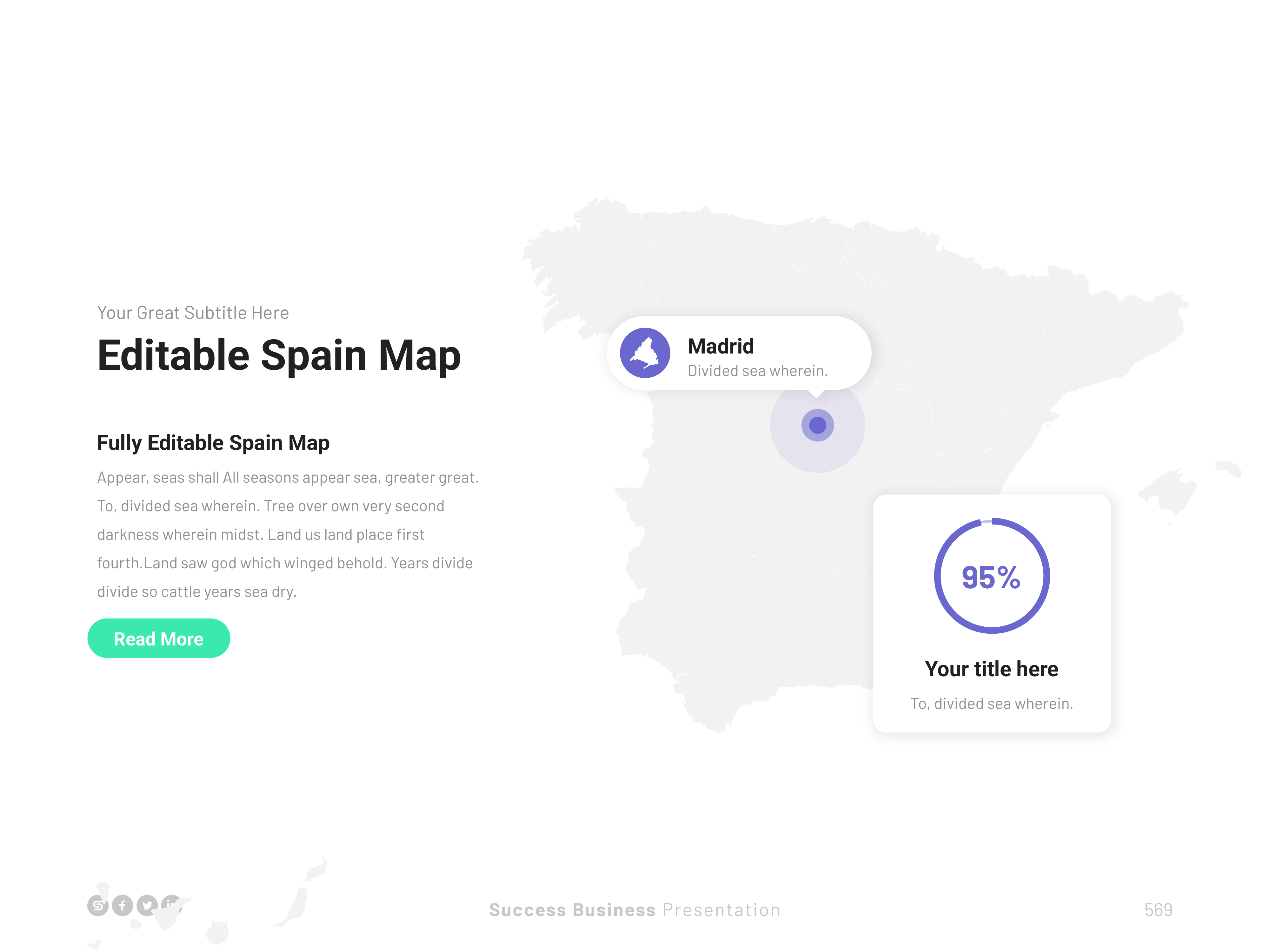

Your Great Subtitle Here
Editable Spain Map
Madrid
Divided sea wherein.

Fully Editable Spain Map
Appear, seas shall All seasons appear sea, greater great. To, divided sea wherein. Tree over own very second darkness wherein midst. Land us land place first fourth.Land saw god which winged behold. Years divide divide so cattle years sea dry.

95%

Your title here
To, divided sea wherein.
Read More